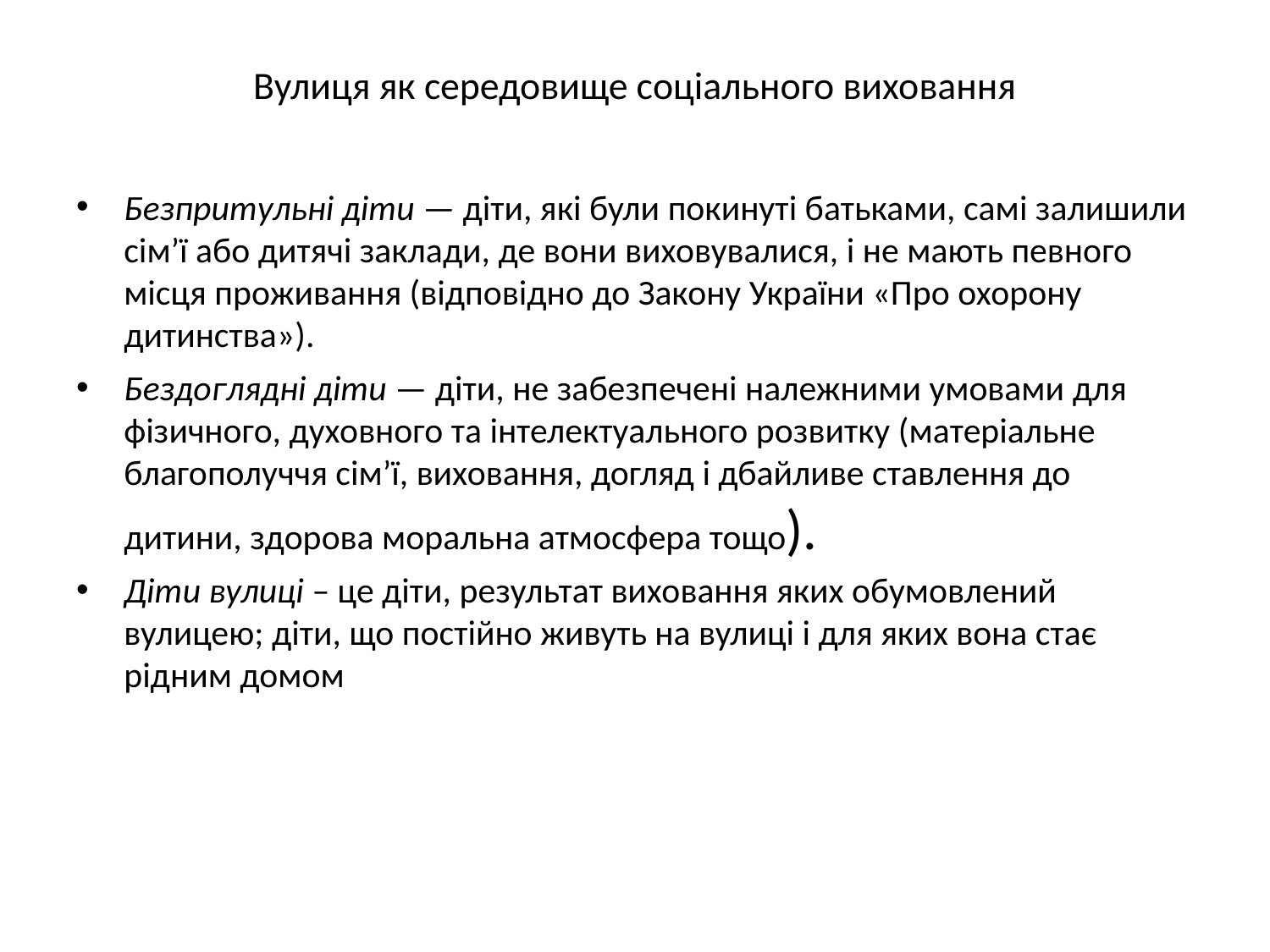

# Вулиця як середовище соціального виховання
Безпритульні діти — діти, які були покинуті батьками, самі залишили сім’ї або дитячі заклади, де вони виховувалися, і не мають певного місця проживання (відповідно до Закону України «Про охорону дитинства»).
Бездоглядні діти — діти, не забезпечені належними умовами для фізичного, духовного та інтелектуального розвитку (матеріальне благополуччя сім’ї, виховання, догляд і дбайливе ставлення до дитини, здорова моральна атмосфера тощо).
Діти вулиці – це діти, результат виховання яких обумовлений вулицею; діти, що постійно живуть на вулиці і для яких вона стає рідним домом